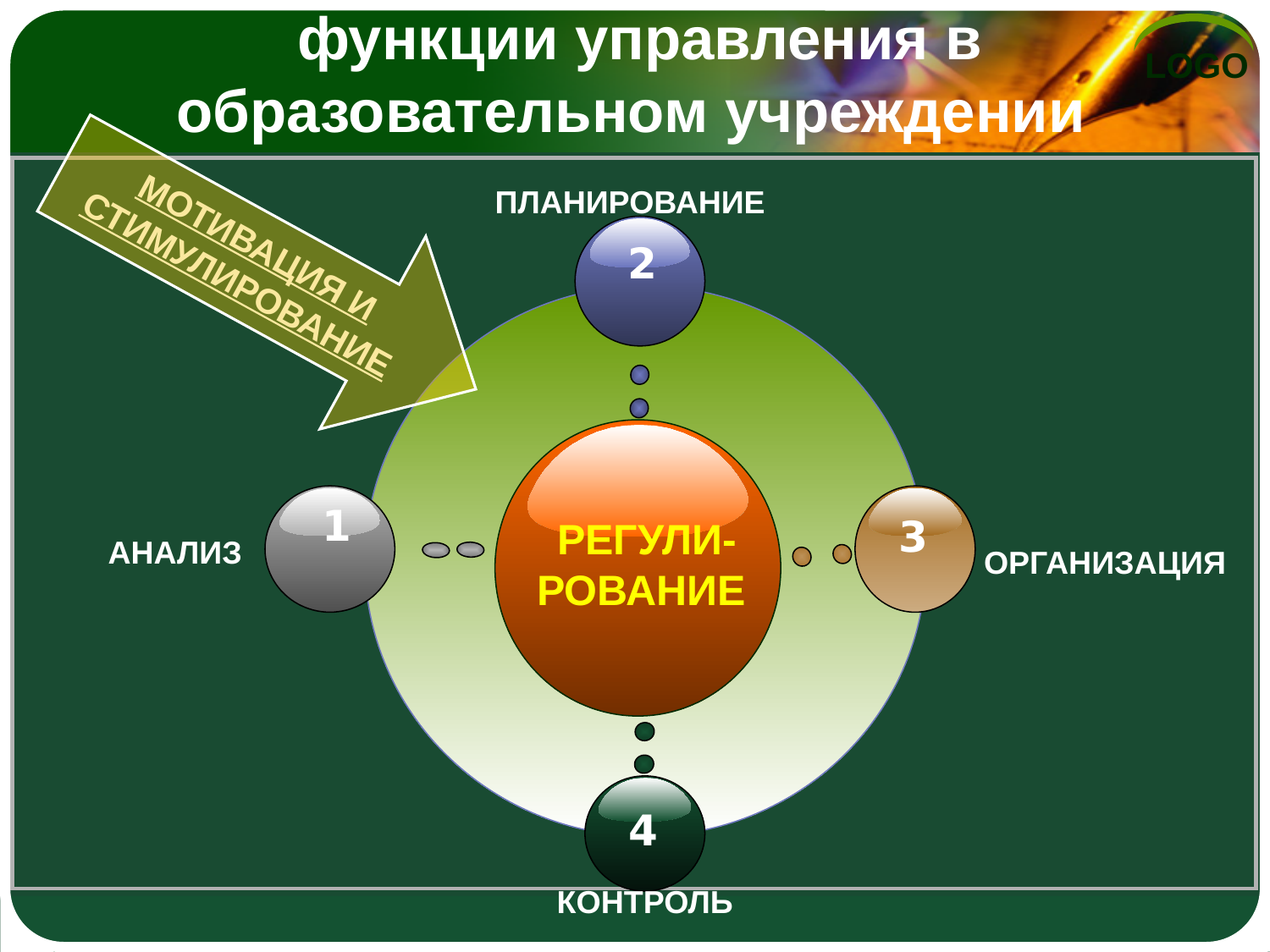

# функции управления в образовательном учреждении

ПЛАНИРОВАНИЕ
МОТИВАЦИЯ И СТИМУЛИРОВАНИЕ

2

1

3
РЕГУЛИ-
РОВАНИЕ
АНАЛИЗ

ОРГАНИЗАЦИЯ

4
КОНТРОЛЬ